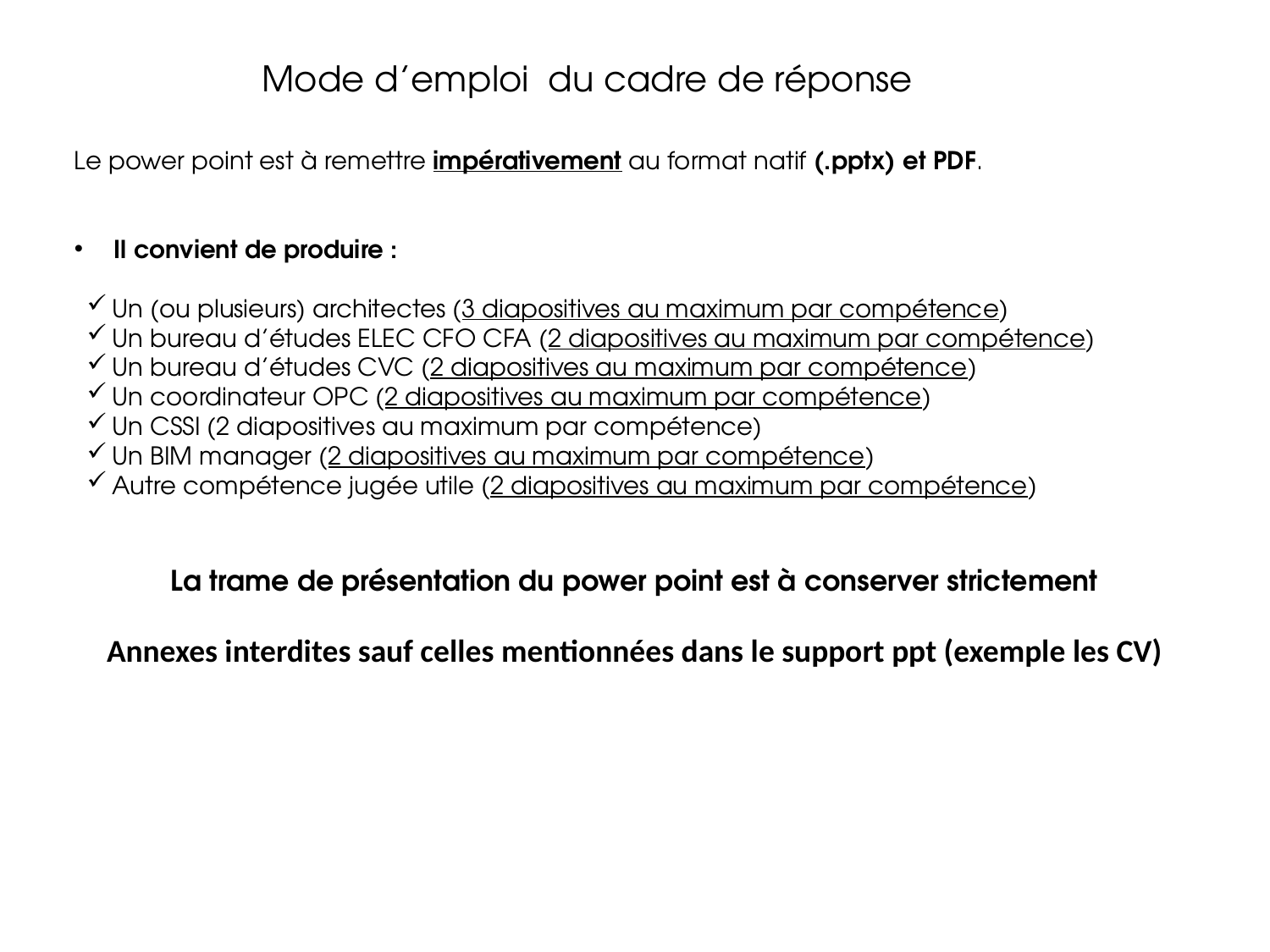

# Mode d’emploi  du cadre de réponse
Le power point est à remettre impérativement au format natif (.pptx) et PDF.

Il convient de produire :

Un (ou plusieurs) architectes (3 diapositives au maximum par compétence)
Un bureau d’études ELEC CFO CFA (2 diapositives au maximum par compétence)
Un bureau d’études CVC (2 diapositives au maximum par compétence)
Un coordinateur OPC (2 diapositives au maximum par compétence)
Un CSSI (2 diapositives au maximum par compétence)
Un BIM manager (2 diapositives au maximum par compétence)
Autre compétence jugée utile (2 diapositives au maximum par compétence)

La trame de présentation du power point est à conserver strictement

Annexes interdites sauf celles mentionnées dans le support ppt (exemple les CV)

2